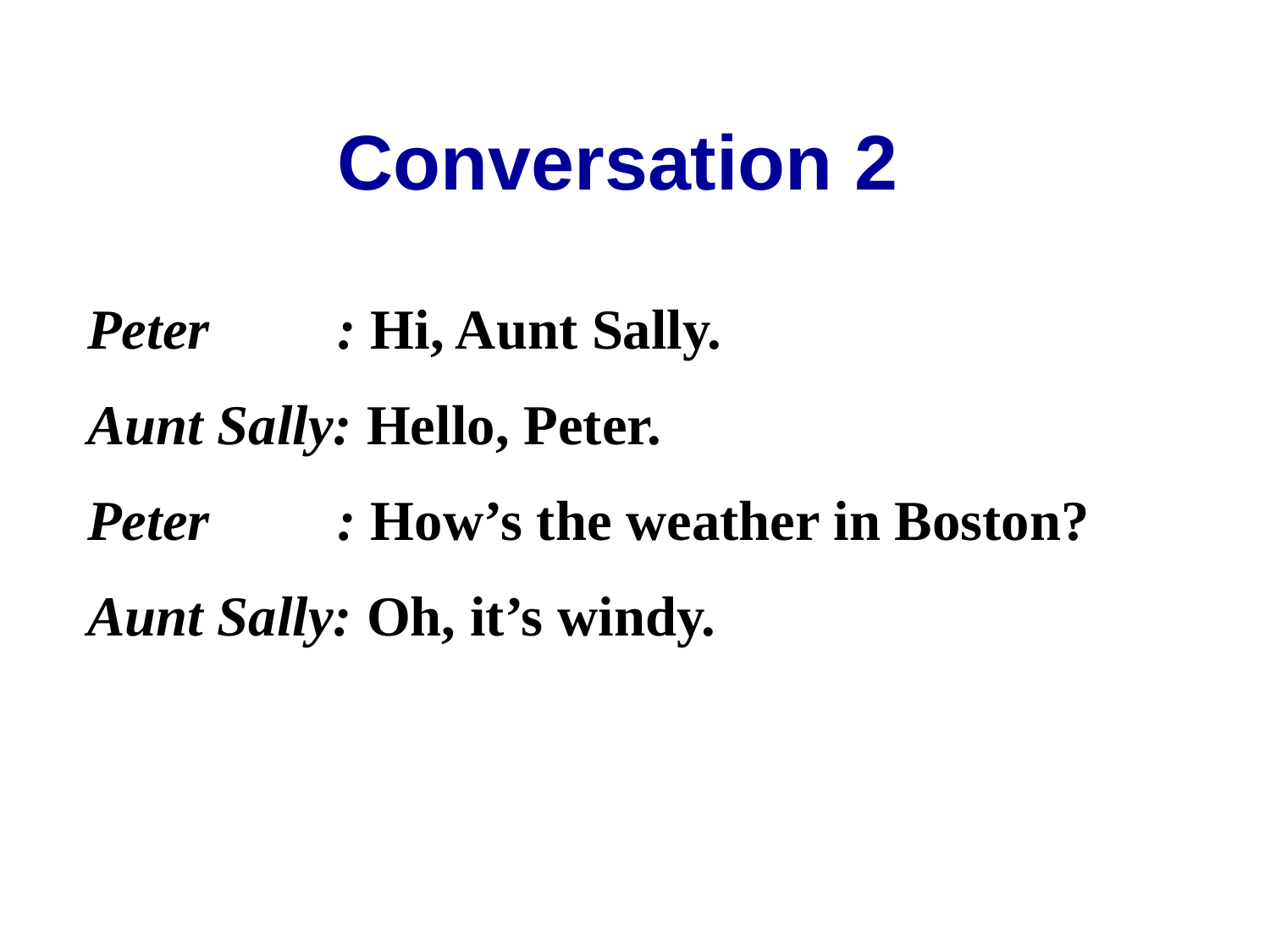

Conversation 2

Peter         : Hi, Aunt Sally.
Aunt Sally: Hello, Peter.
Peter         : How’s the weather in Boston?
Aunt Sally: Oh, it’s windy.